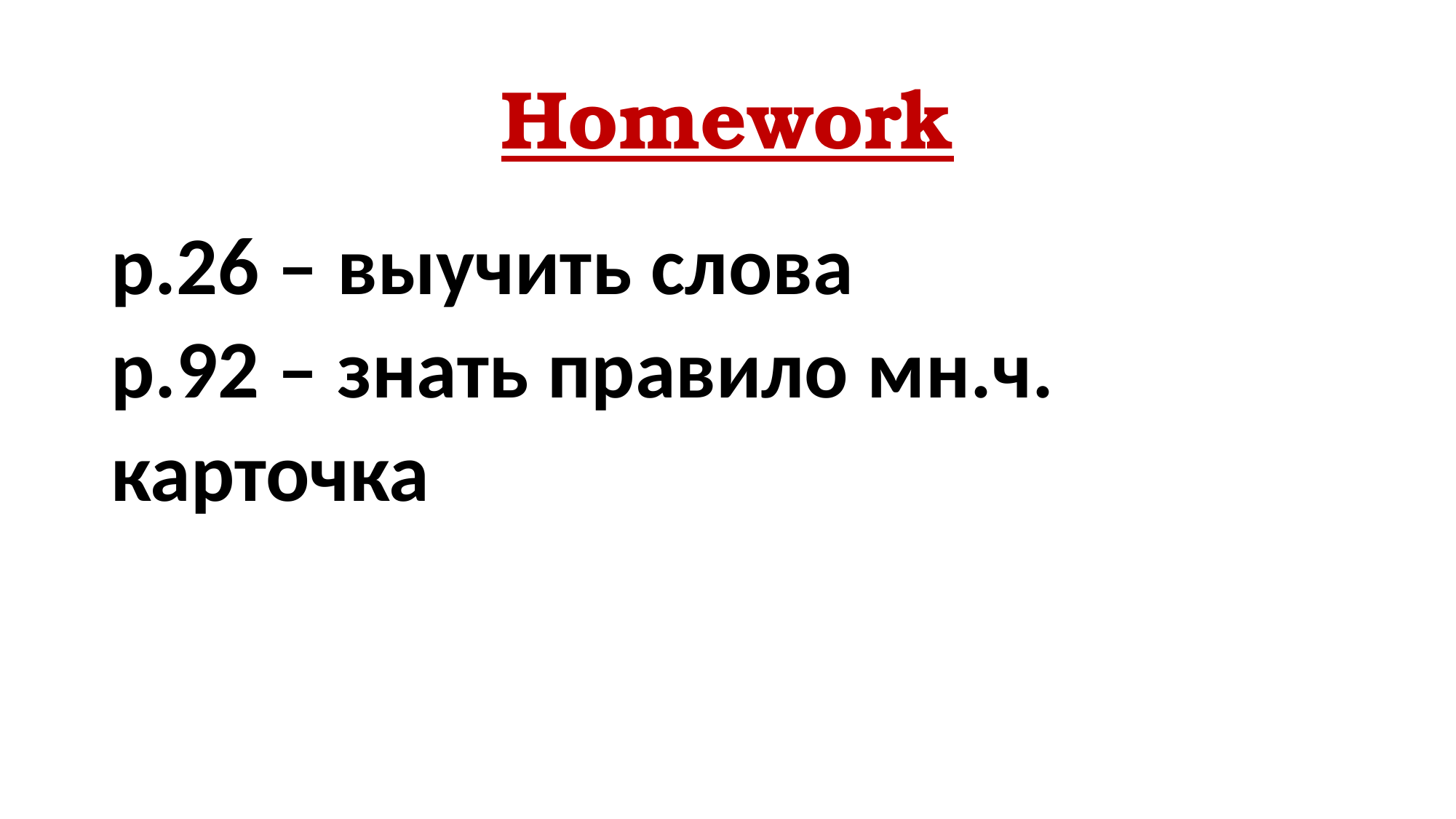

# Homework
p.26 – выучить слова
p.92 – знать правило мн.ч.
карточка